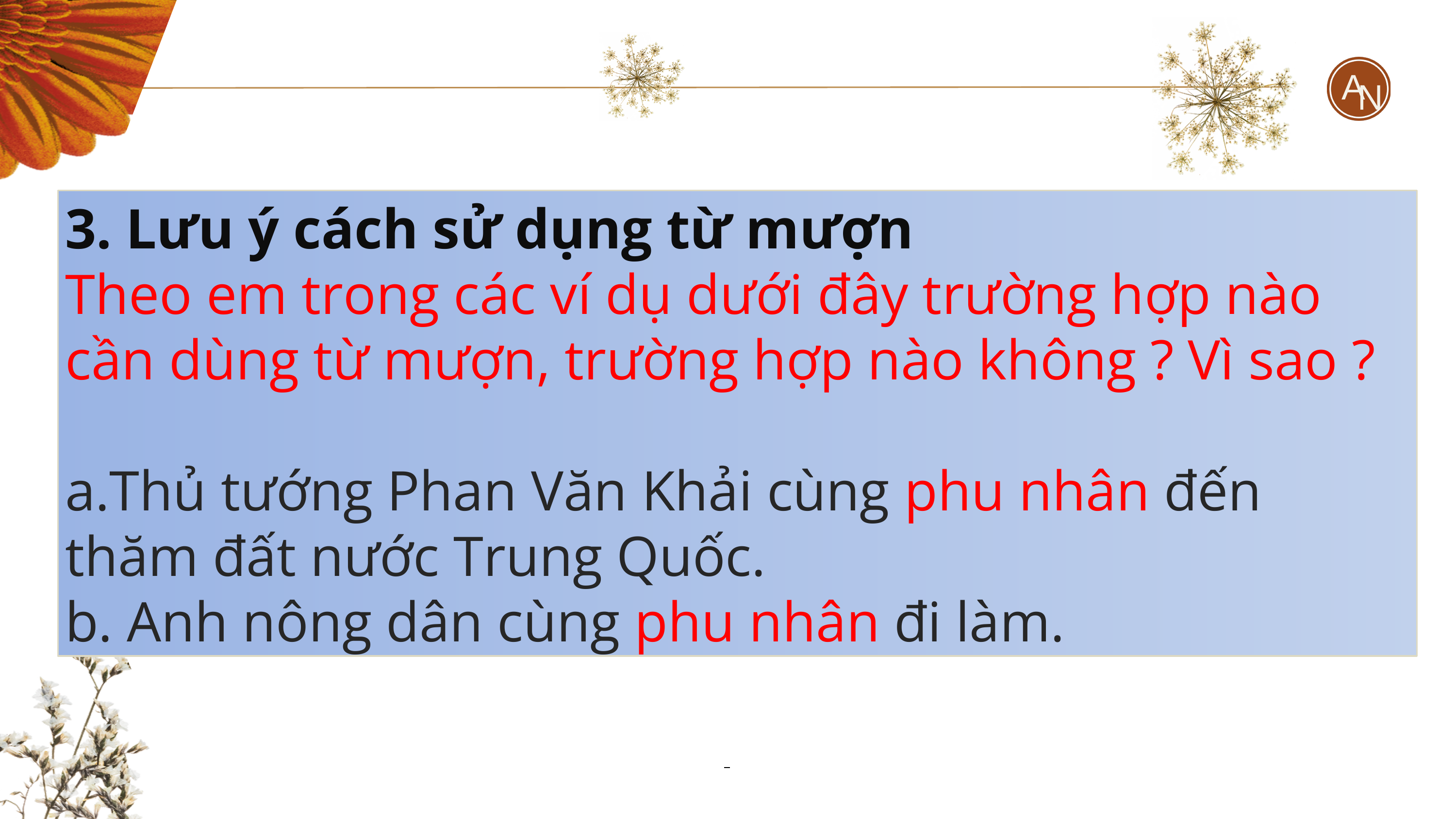

A
N

3. Lưu ý cách sử dụng từ mượn
Theo em trong các ví dụ dưới đây trường hợp nào cần dùng từ mượn, trường hợp nào không ? Vì sao ?

a.Thủ tướng Phan Văn Khải cùng phu nhân đến thăm đất nước Trung Quốc.
b. Anh nông dân cùng phu nhân đi làm.